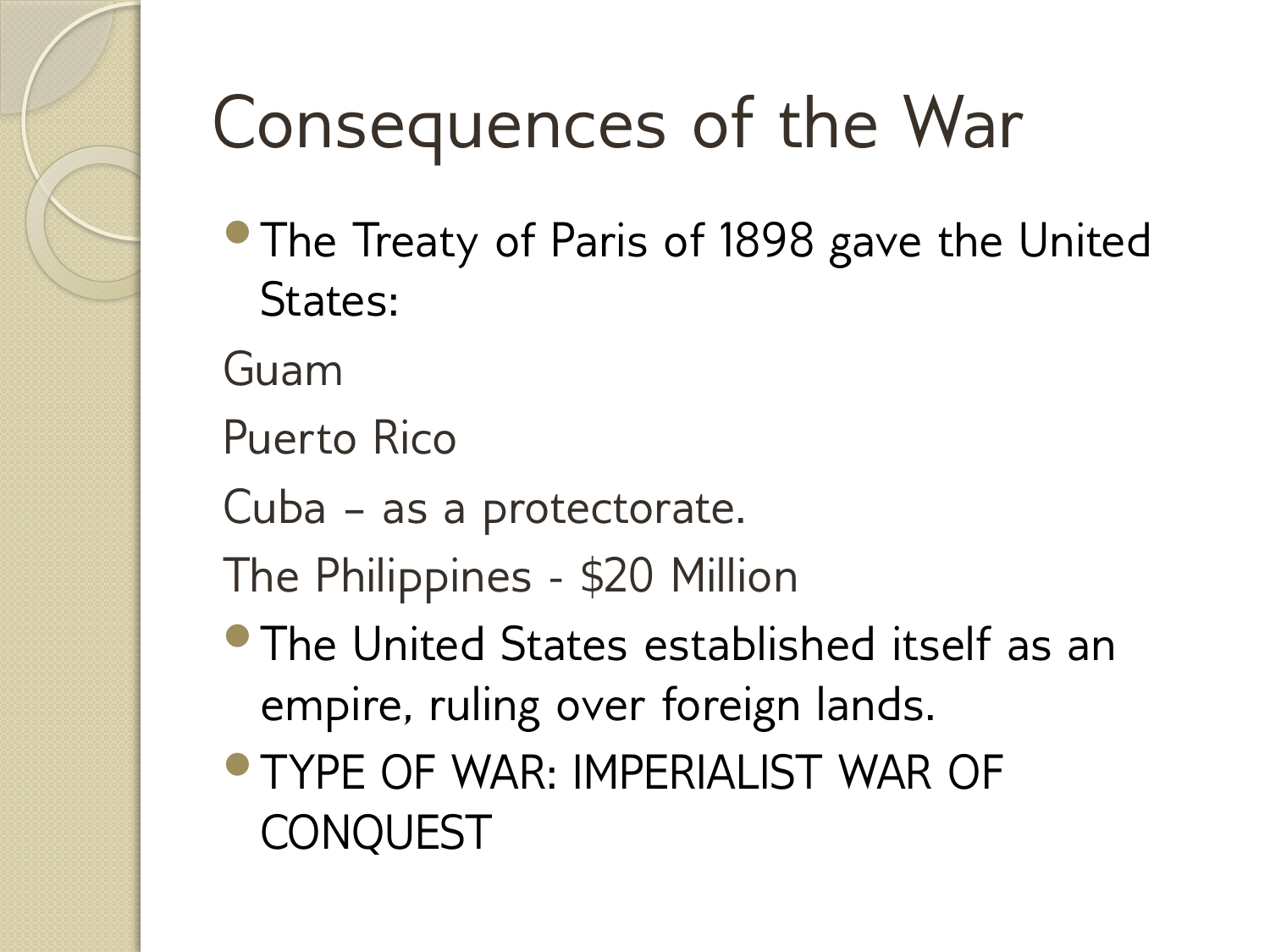

# Consequences of the War
The Treaty of Paris of 1898 gave the United States:
		Guam
		Puerto Rico
		Cuba – as a protectorate.
		The Philippines - $20 Million
The United States established itself as an empire, ruling over foreign lands.
TYPE OF WAR: IMPERIALIST WAR OF CONQUEST